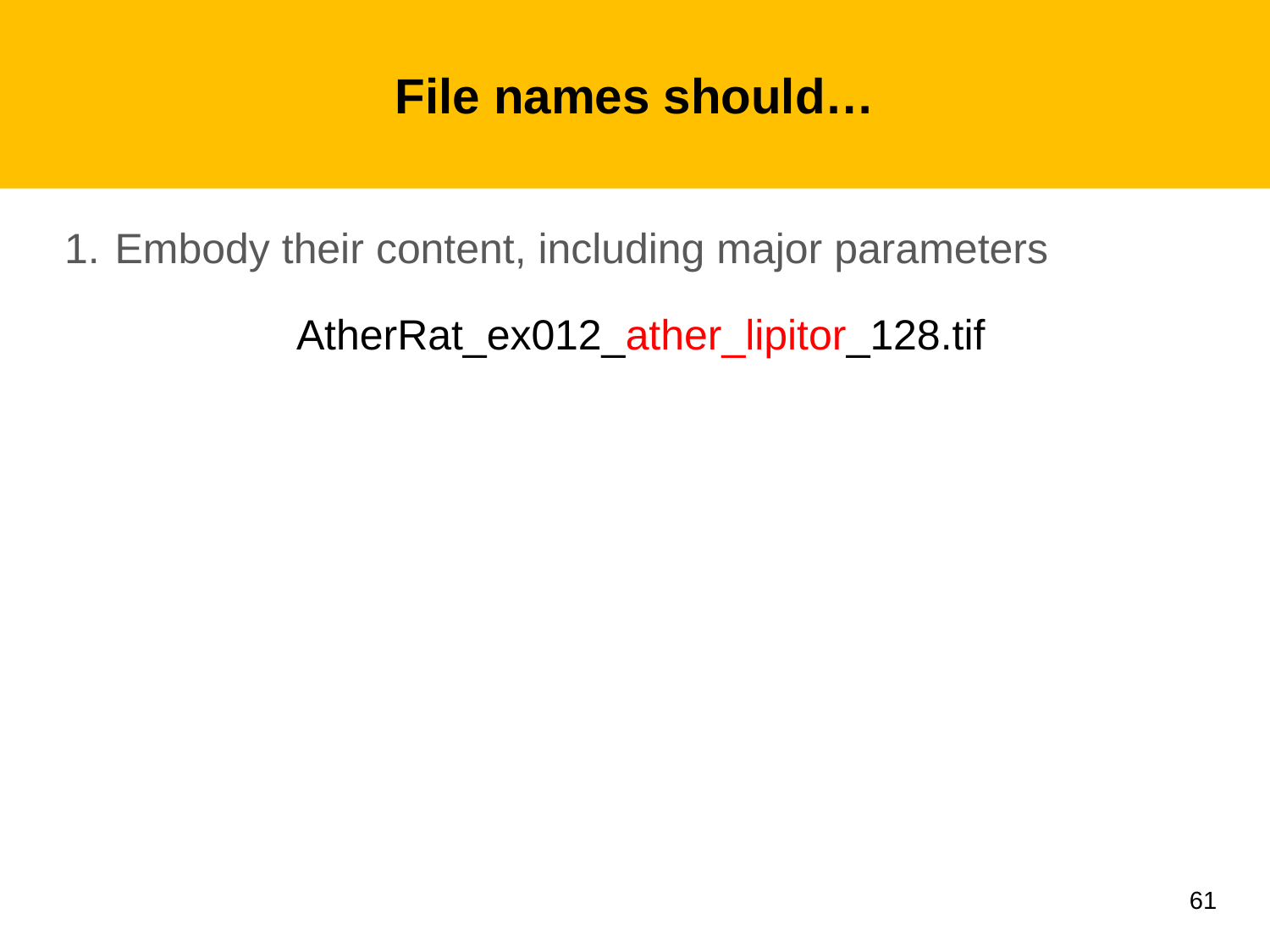

# File names should…
Embody their content, including major parameters
 AtherRat_ex012_ather_lipitor_128.tif

61